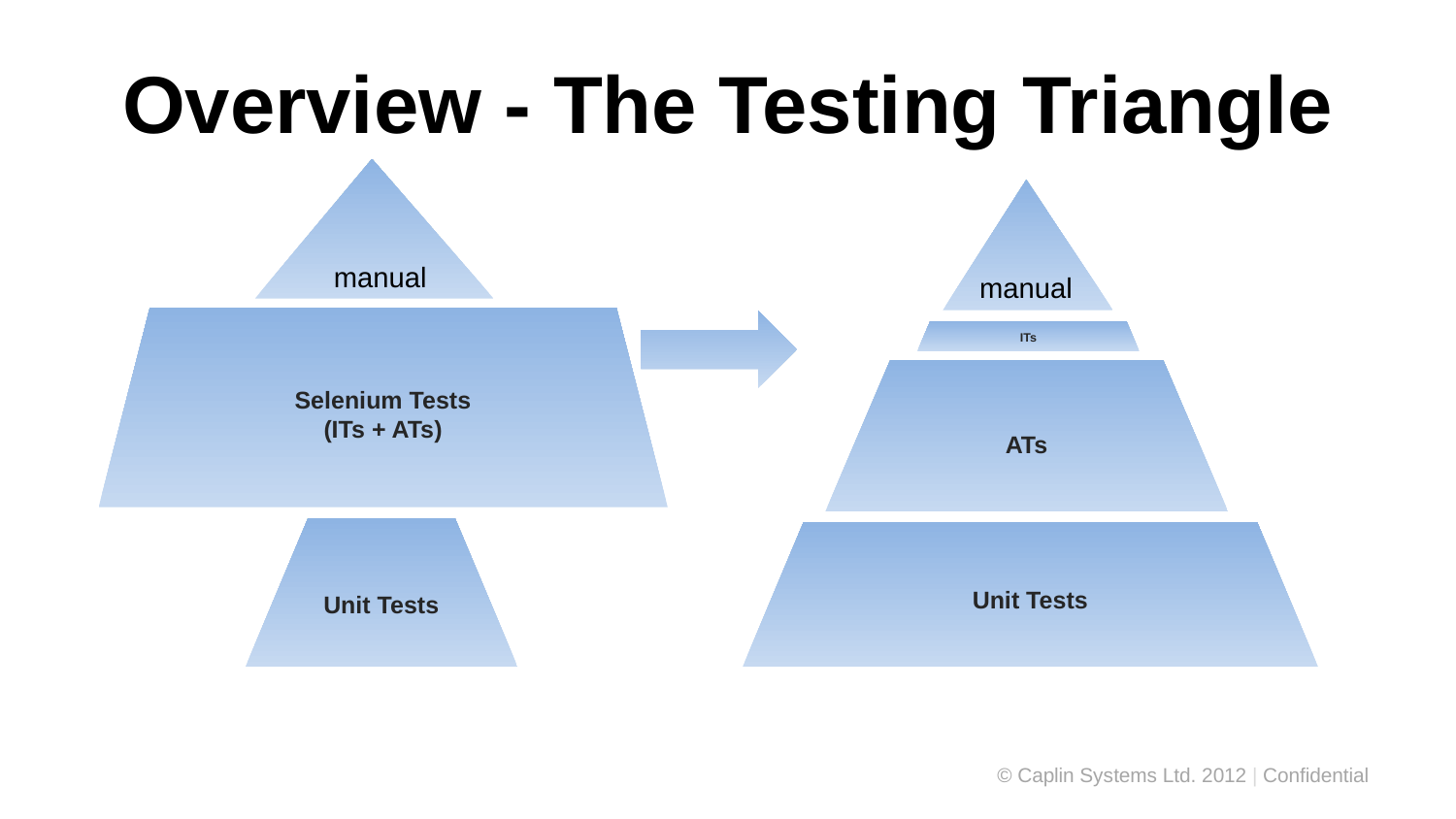

Overview - The Testing Triangle

manual
Selenium Tests
(ITs + ATs)
Unit Tests

manual

ITs
ATs
Unit Tests